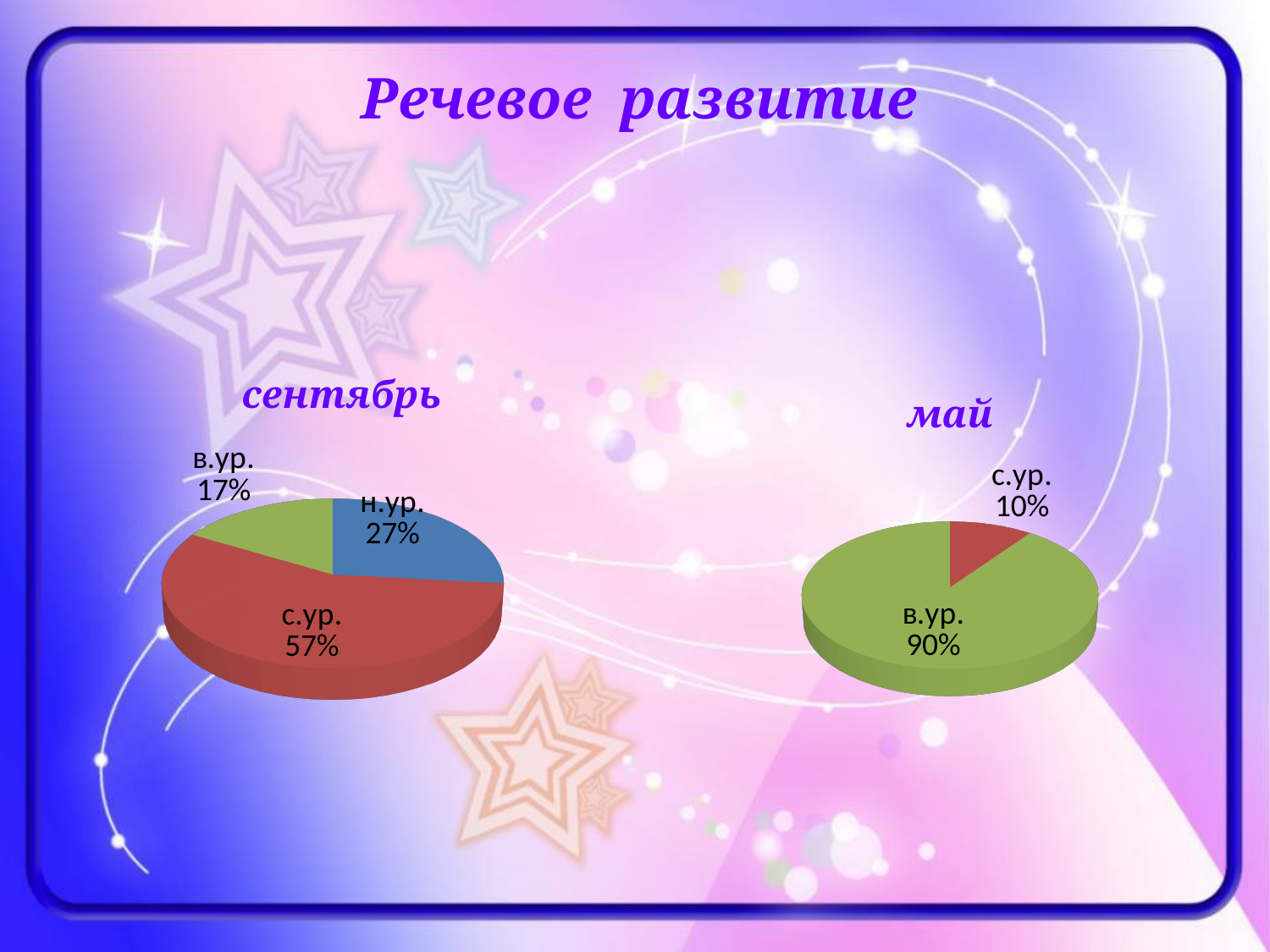

#
Речевое  развитие

[unsupported chart]

[unsupported chart]